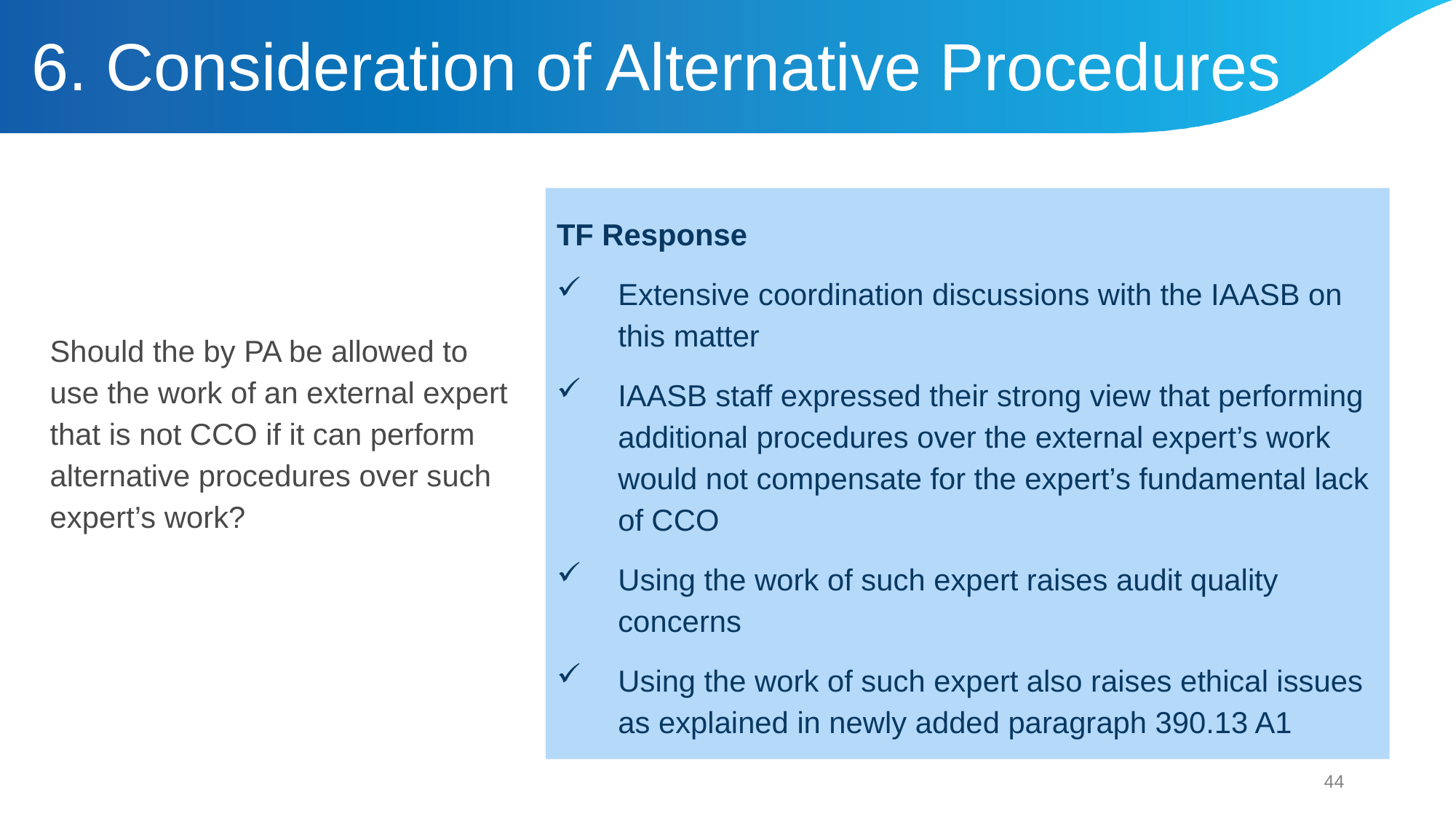

# 6. Consideration of Alternative Procedures
TF Response
Extensive coordination discussions with the IAASB on this matter
IAASB staff expressed their strong view that performing additional procedures over the external expert’s work would not compensate for the expert’s fundamental lack of CCO
Using the work of such expert raises audit quality concerns
Using the work of such expert also raises ethical issues as explained in newly added paragraph 390.13 A1
Should the by PA be allowed to use the work of an external expert that is not CCO if it can perform alternative procedures over such expert’s work?
44